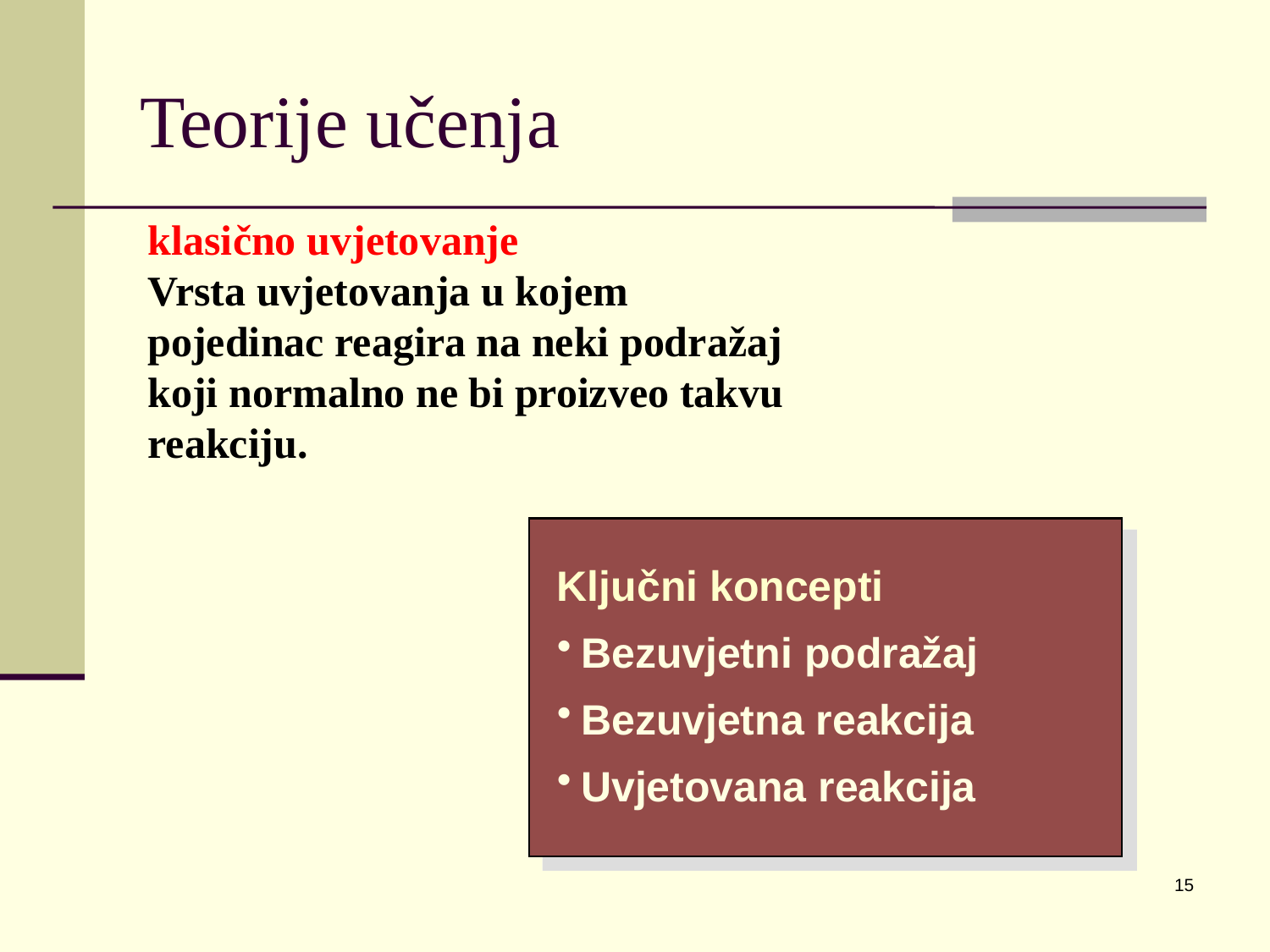

# Teorije učenja
klasično uvjetovanje
Vrsta uvjetovanja u kojem pojedinac reagira na neki podražaj koji normalno ne bi proizveo takvu reakciju.
Ključni koncepti
Bezuvjetni podražaj
Bezuvjetna reakcija
Uvjetovana reakcija
15